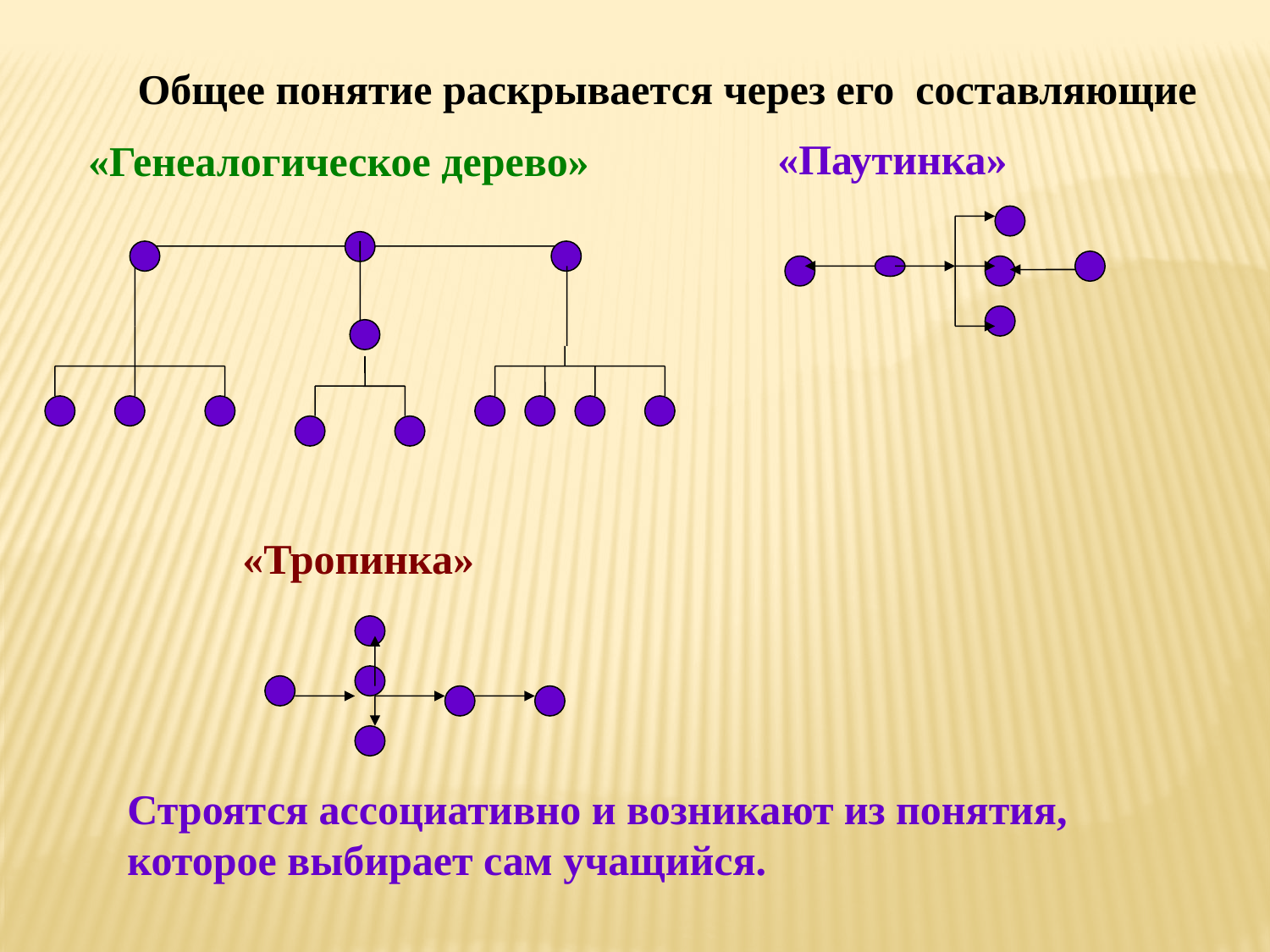

Общее понятие раскрывается через его  составляющие
 «Генеалогическое дерево»
«Паутинка»

«Тропинка»

Строятся ассоциативно и возникают из понятия, которое выбирает сам учащийся.